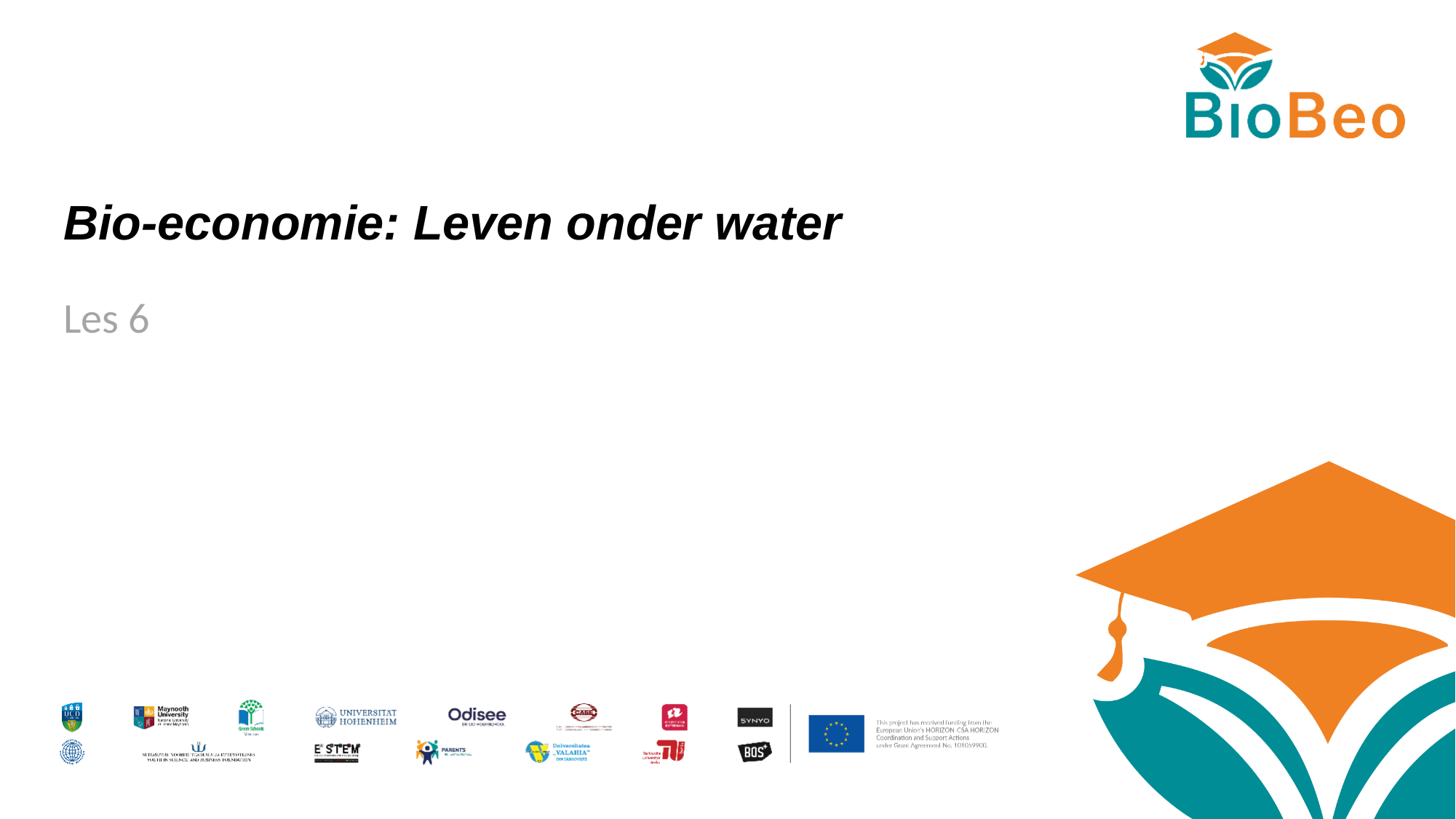

# Bio-economie: Leven onder water
Les 6